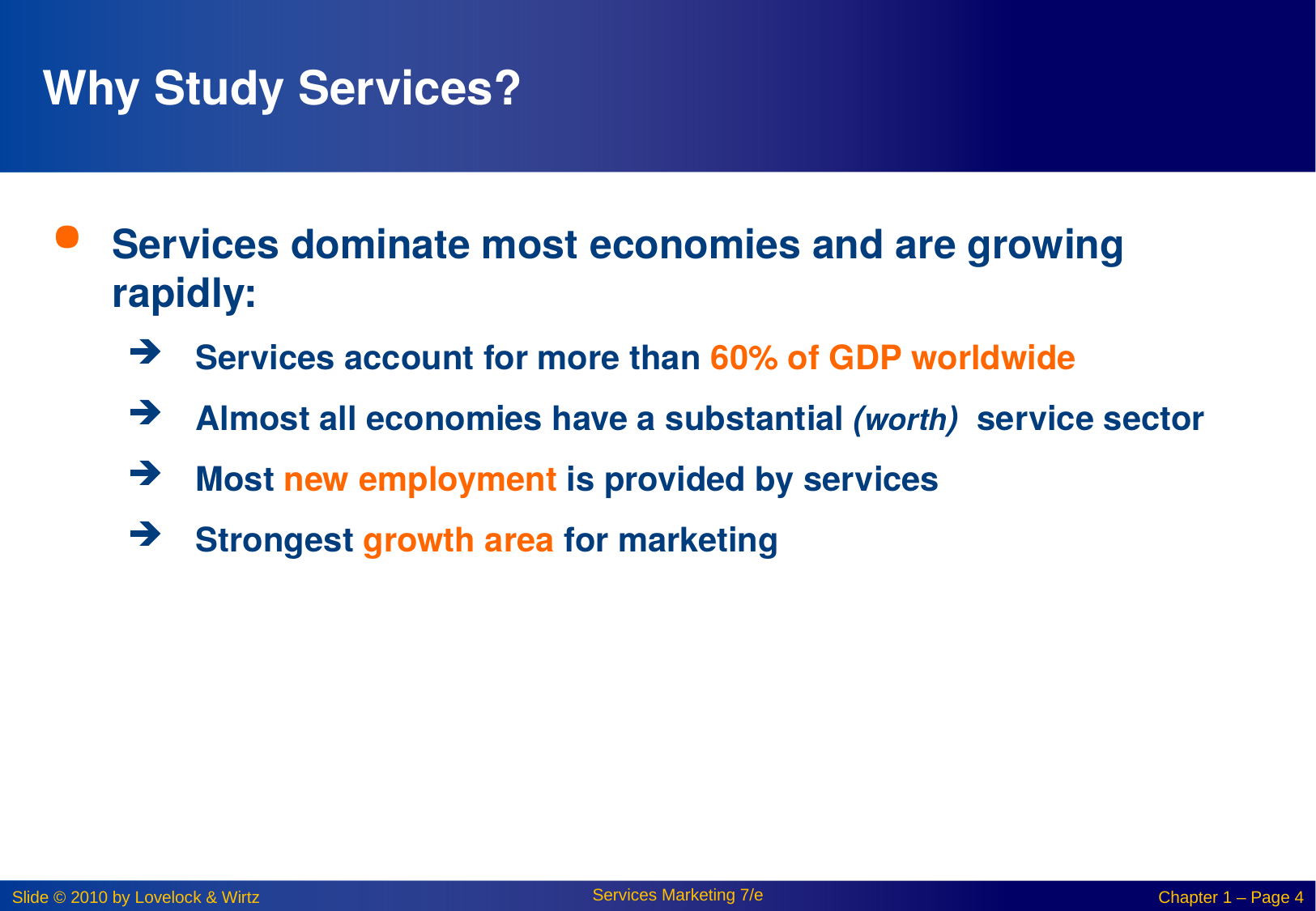

# Why Study Services?
Services dominate most economies and are growing rapidly:
Services account for more than 60% of GDP worldwide
Almost all economies have a substantial (worth)  service sector
Most new employment is provided by services
Strongest growth area for marketing